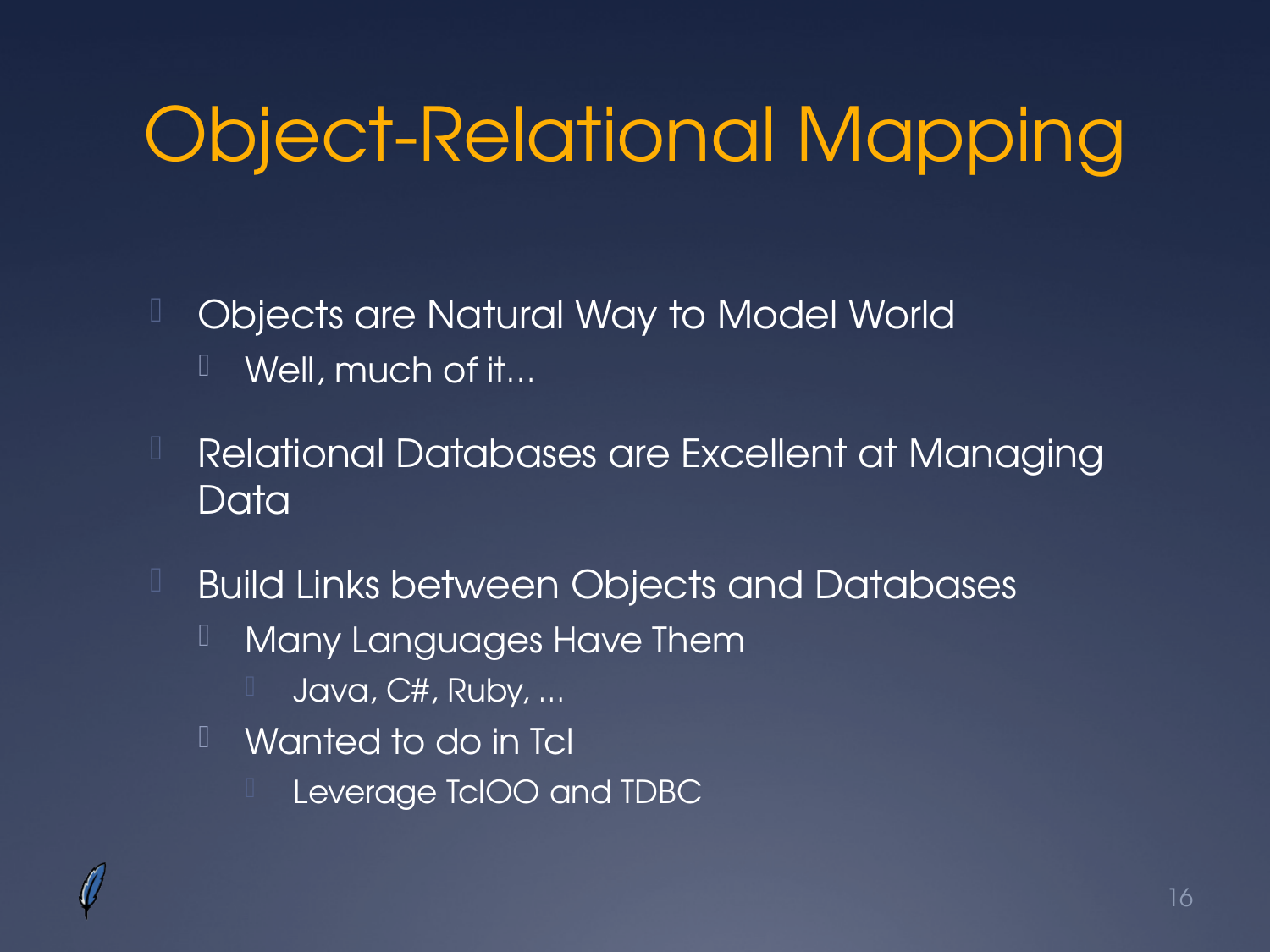

# Object-Relational Mapping
Objects are Natural Way to Model World
Well, much of it…
Relational Databases are Excellent at Managing Data
Build Links between Objects and Databases
Many Languages Have Them
Java, C#, Ruby, …
Wanted to do in Tcl
Leverage TclOO and TDBC
16